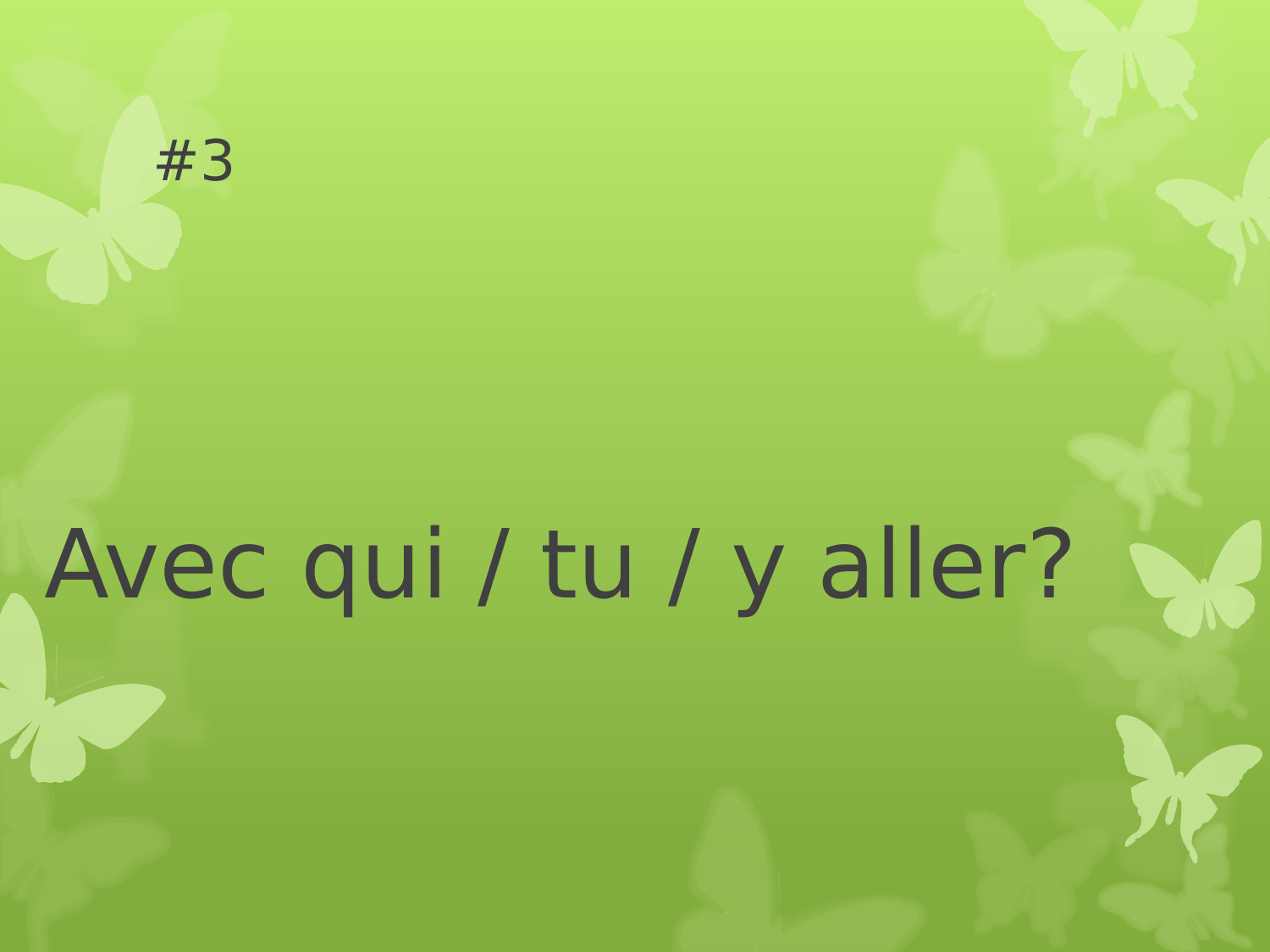

# #3
Avec qui / tu / y aller?